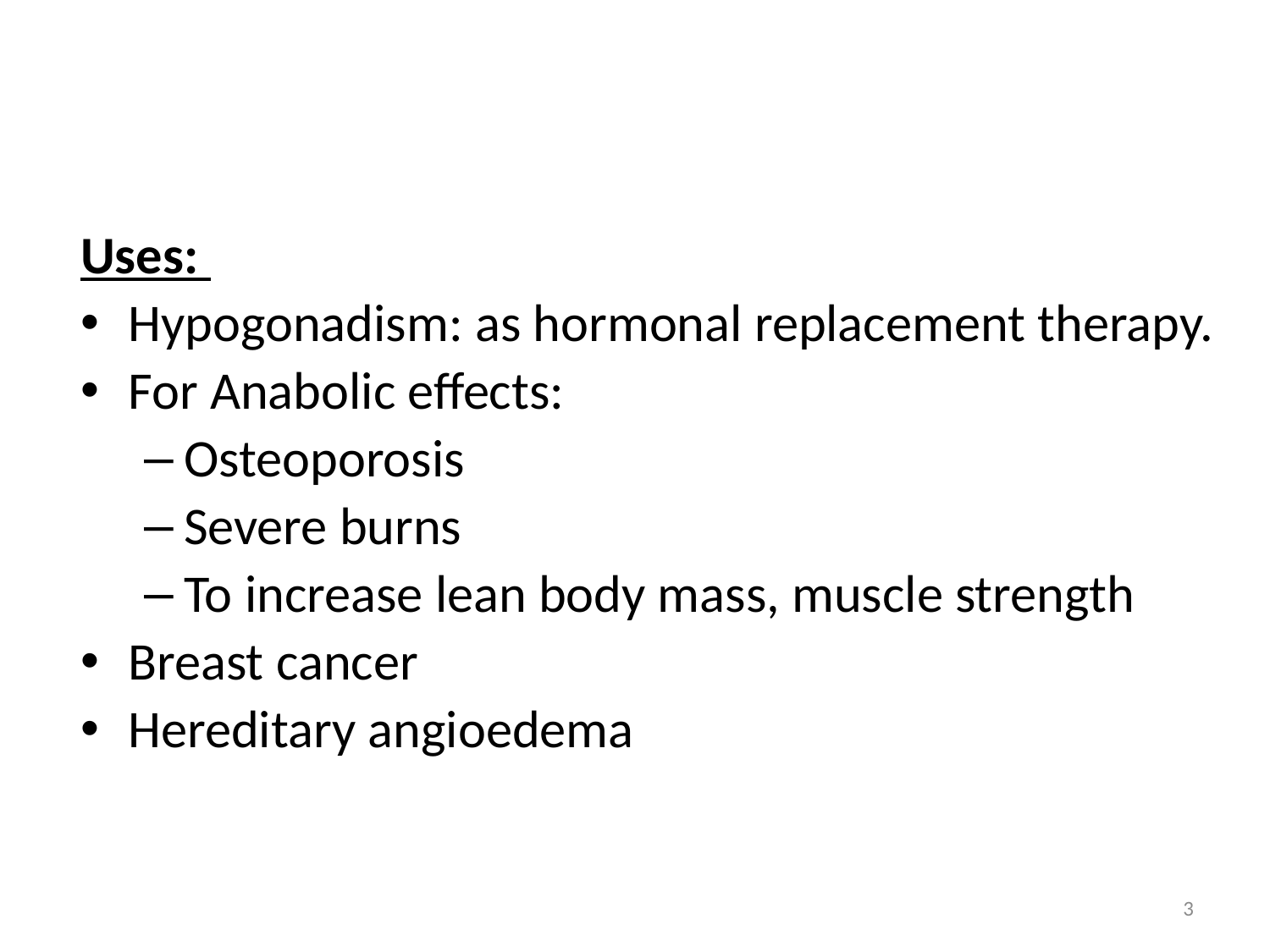

#
Uses:
Hypogonadism: as hormonal replacement therapy.
For Anabolic effects:
Osteoporosis
Severe burns
To increase lean body mass, muscle strength
Breast cancer
Hereditary angioedema

3